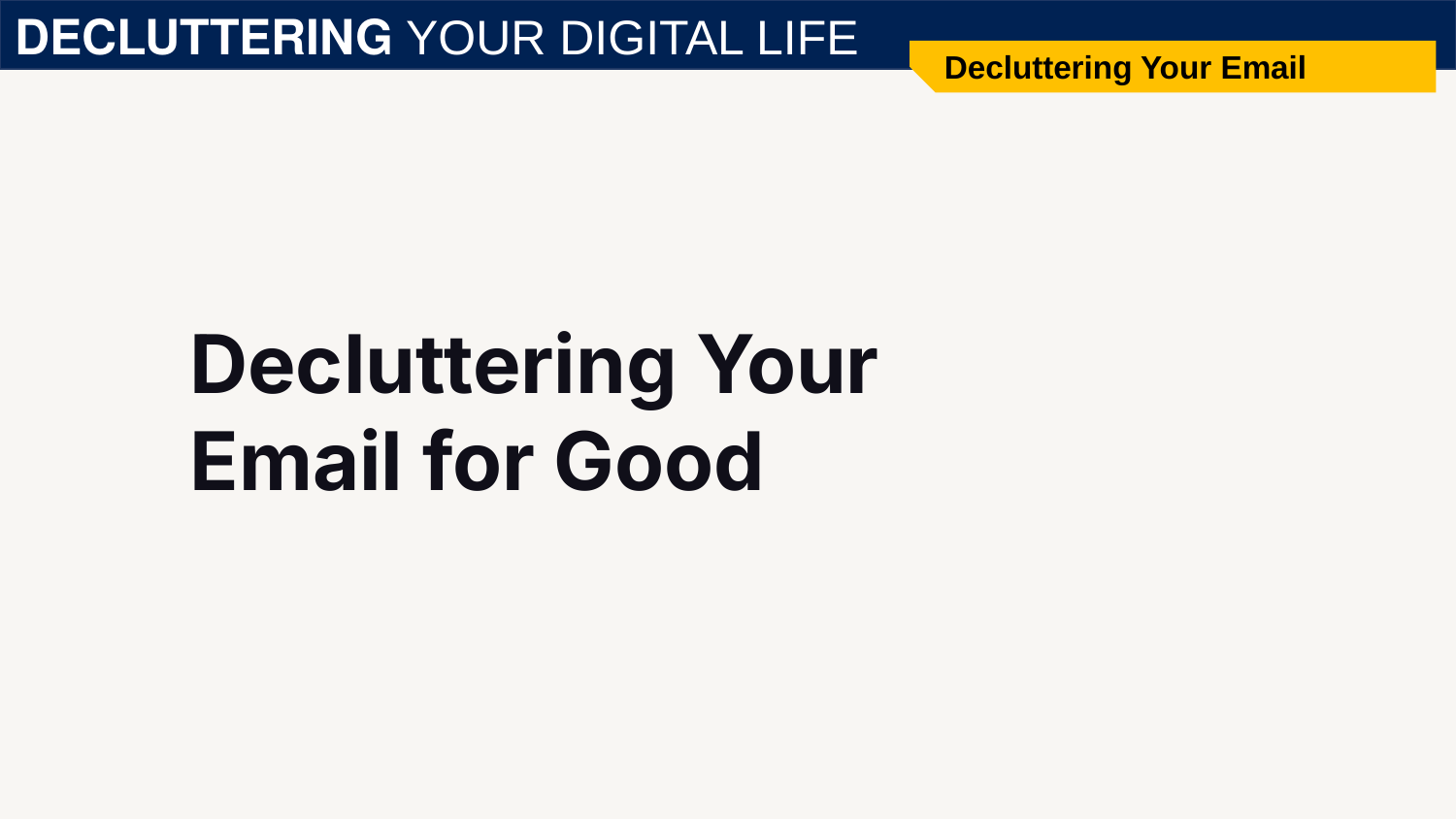

DECLUTTERING YOUR DIGITAL LIFE
Decluttering Your Email

# Decluttering Your Email for Good